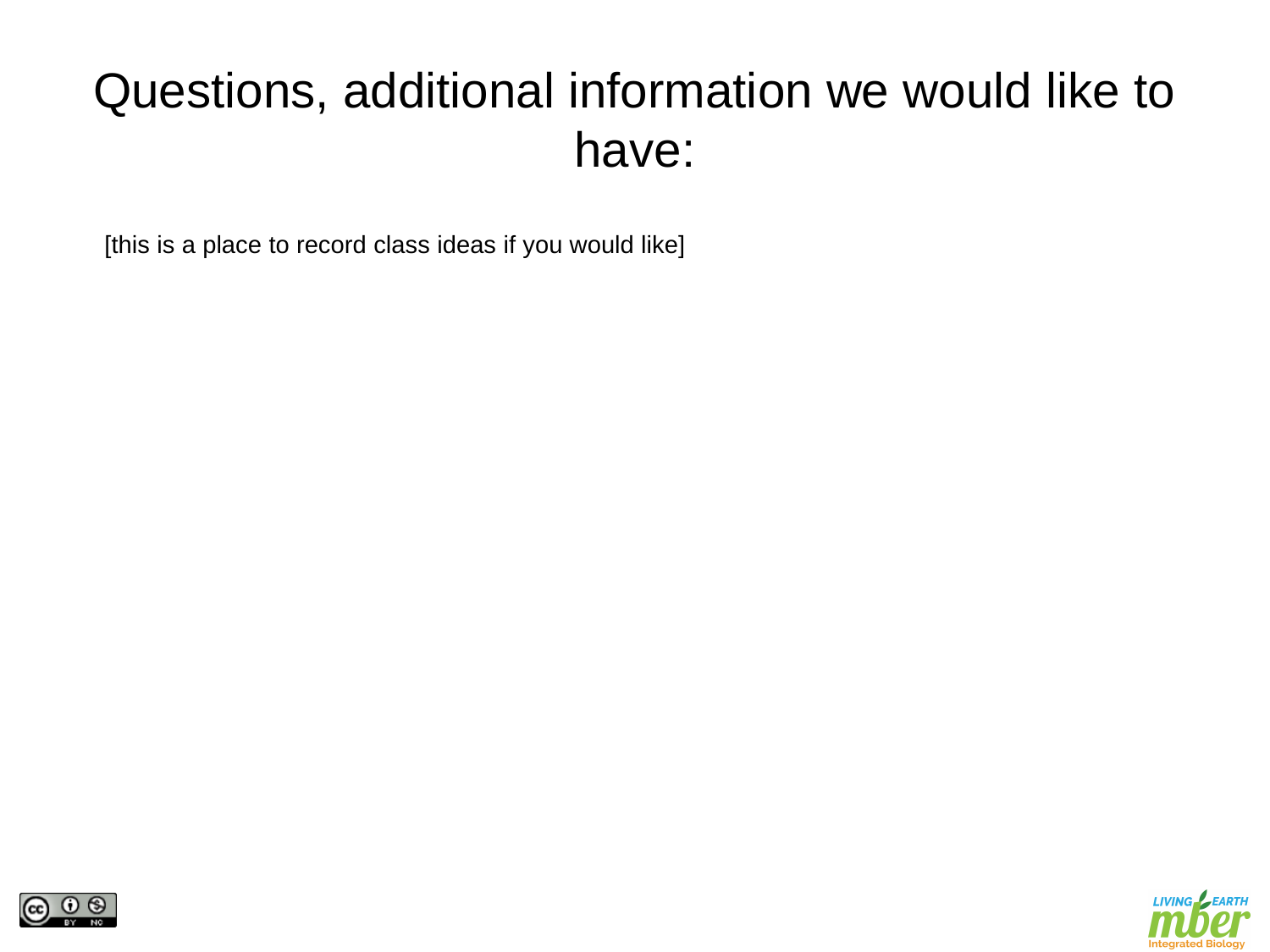

# Questions, additional information we would like to have:
[this is a place to record class ideas if you would like]